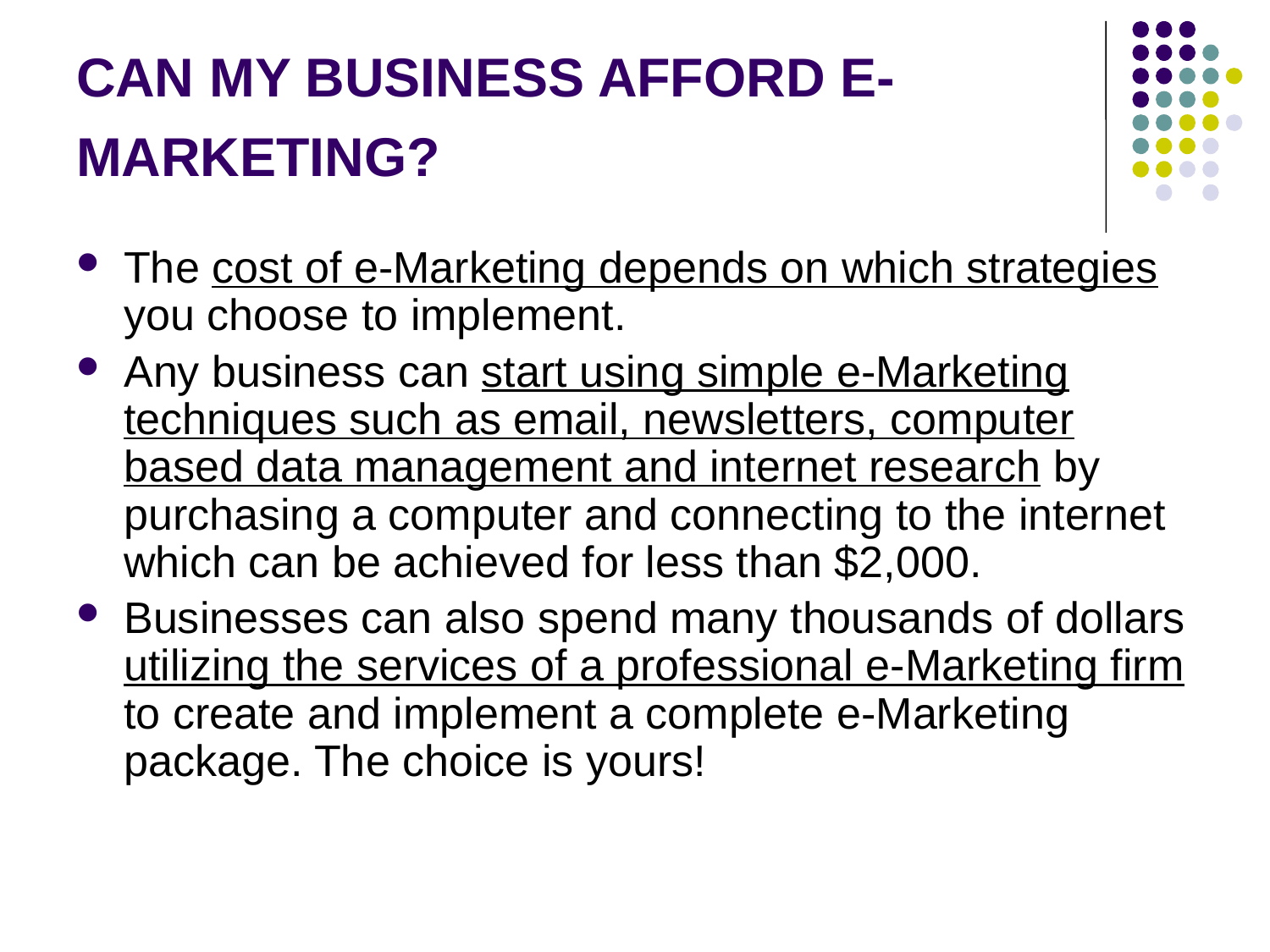

# CAN MY BUSINESS AFFORD E-MARKETING?
The cost of e-Marketing depends on which strategies you choose to implement.
Any business can start using simple e-Marketing techniques such as email, newsletters, computer based data management and internet research by purchasing a computer and connecting to the internet which can be achieved for less than $2,000.
Businesses can also spend many thousands of dollars utilizing the services of a professional e-Marketing firm to create and implement a complete e-Marketing package. The choice is yours!